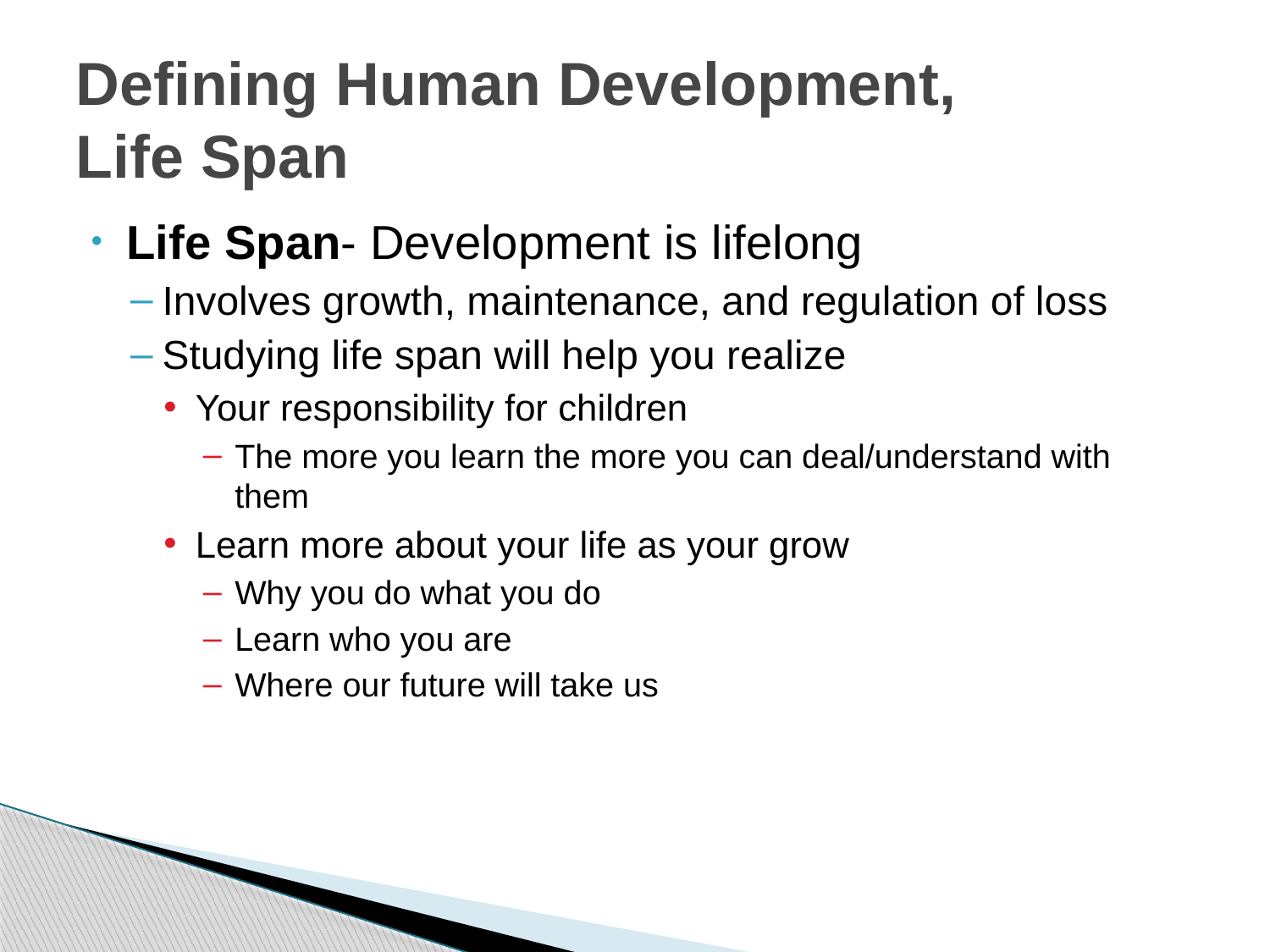

# Defining Human Development, Life Span
Life Span- Development is lifelong
Involves growth, maintenance, and regulation of loss
Studying life span will help you realize
Your responsibility for children
The more you learn the more you can deal/understand with them
Learn more about your life as your grow
Why you do what you do
Learn who you are
Where our future will take us